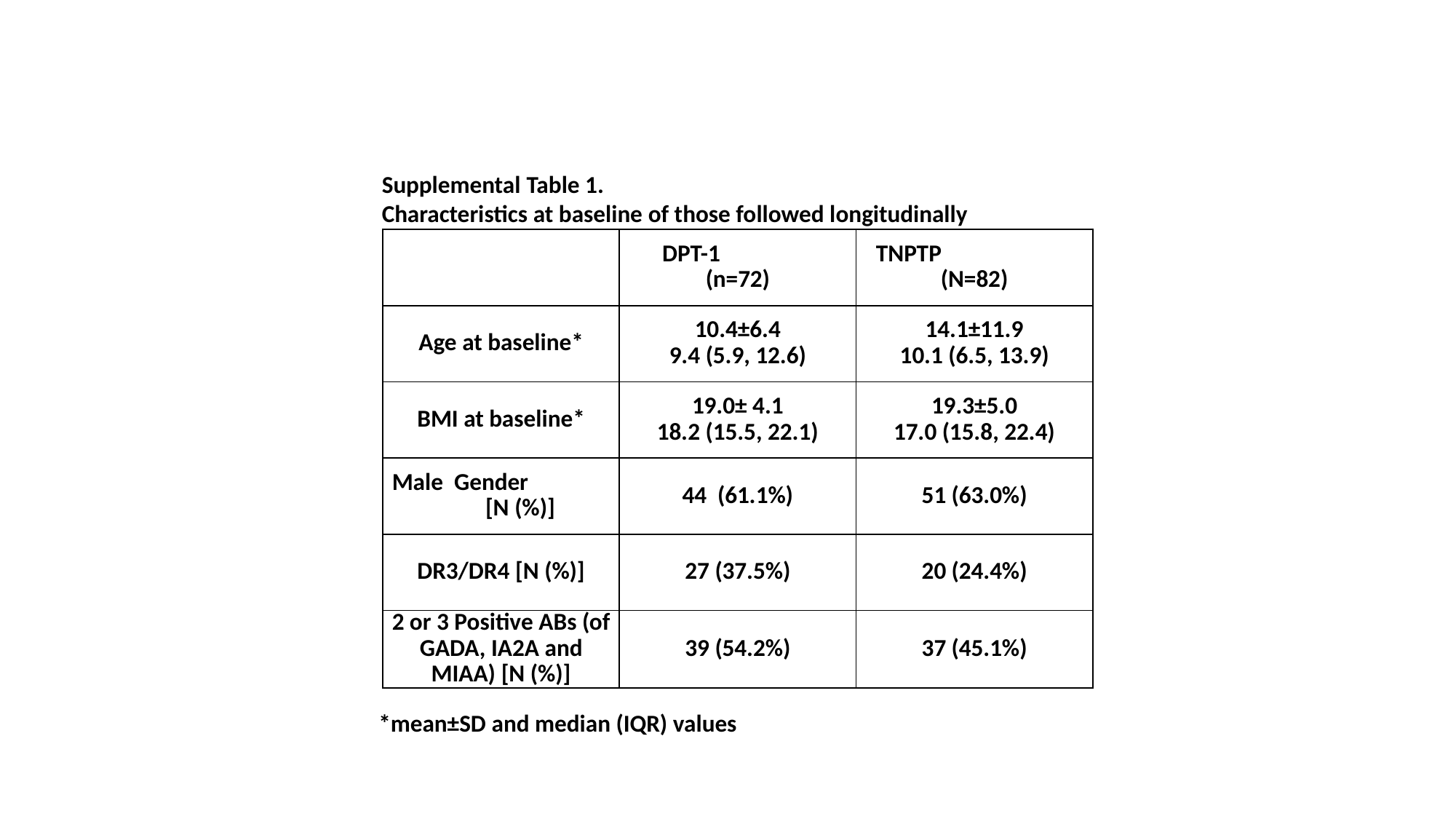

Supplemental Table 1.
Characteristics at baseline of those followed longitudinally
|  | DPT-1 (n=72) | TNPTP (N=82) |
| --- | --- | --- |
| Age at baseline\* | 10.4±6.4 9.4 (5.9, 12.6) | 14.1±11.9 10.1 (6.5, 13.9) |
| BMI at baseline\* | 19.0± 4.1 18.2 (15.5, 22.1) | 19.3±5.0 17.0 (15.8, 22.4) |
| Male Gender [N (%)] | 44 (61.1%) | 51 (63.0%) |
| DR3/DR4 [N (%)] | 27 (37.5%) | 20 (24.4%) |
| 2 or 3 Positive ABs (of GADA, IA2A and MIAA) [N (%)] | 39 (54.2%) | 37 (45.1%) |
 *mean±SD and median (IQR) values